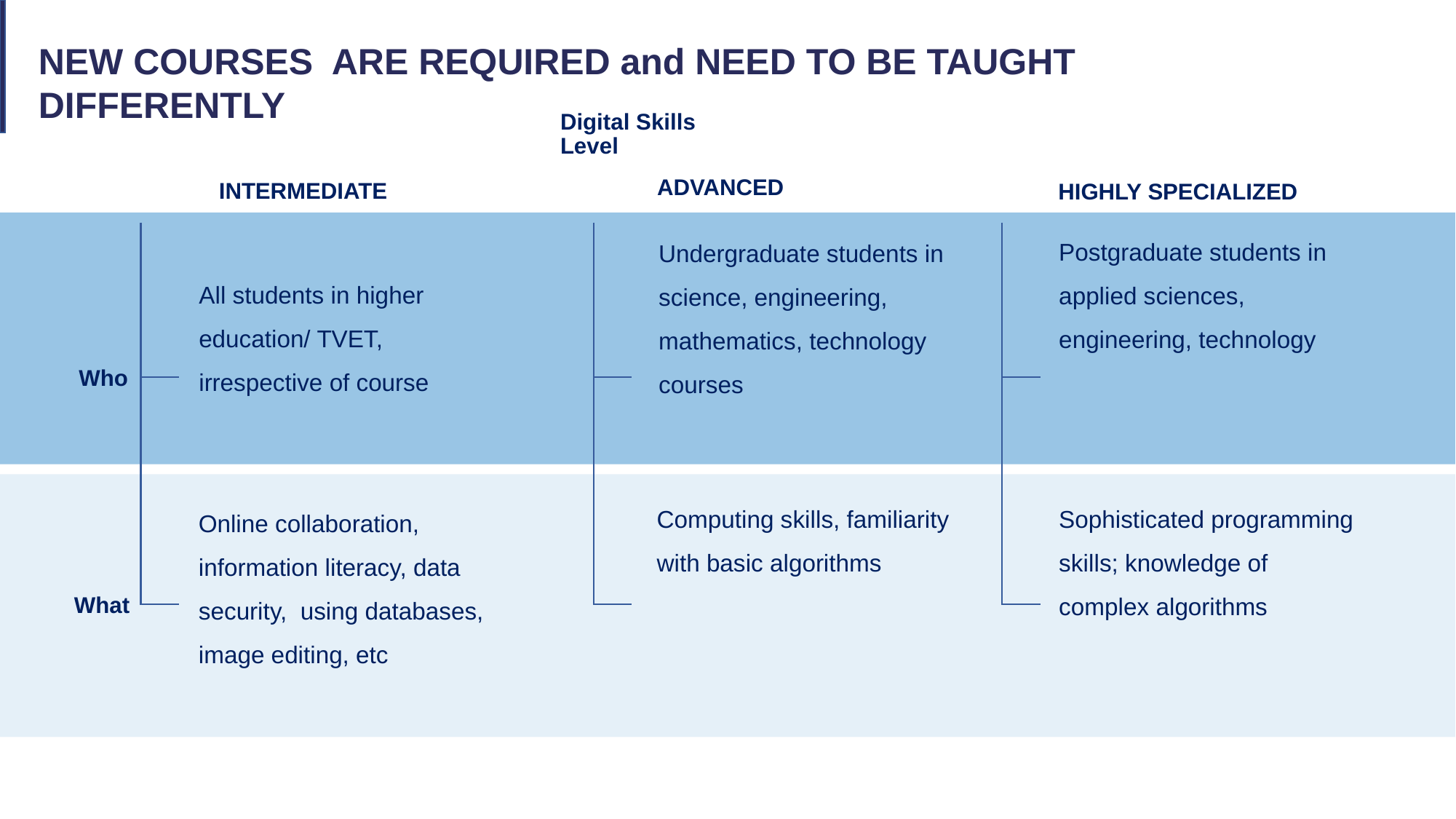

NEW COURSES  ARE REQUIRED and NEED TO BE TAUGHT DIFFERENTLY
Digital Skills Level
INTERMEDIATE
ADVANCED
HIGHLY SPECIALIZED

Postgraduate students in applied sciences, engineering, technology
Undergraduate students in science, engineering, mathematics, technology courses

All students in higher education/ TVET, irrespective of course
Who

Computing skills, familiarity with basic algorithms
Sophisticated programming skills; knowledge of complex algorithms
Online collaboration, information literacy, data security,  using databases, image editing, etc
What